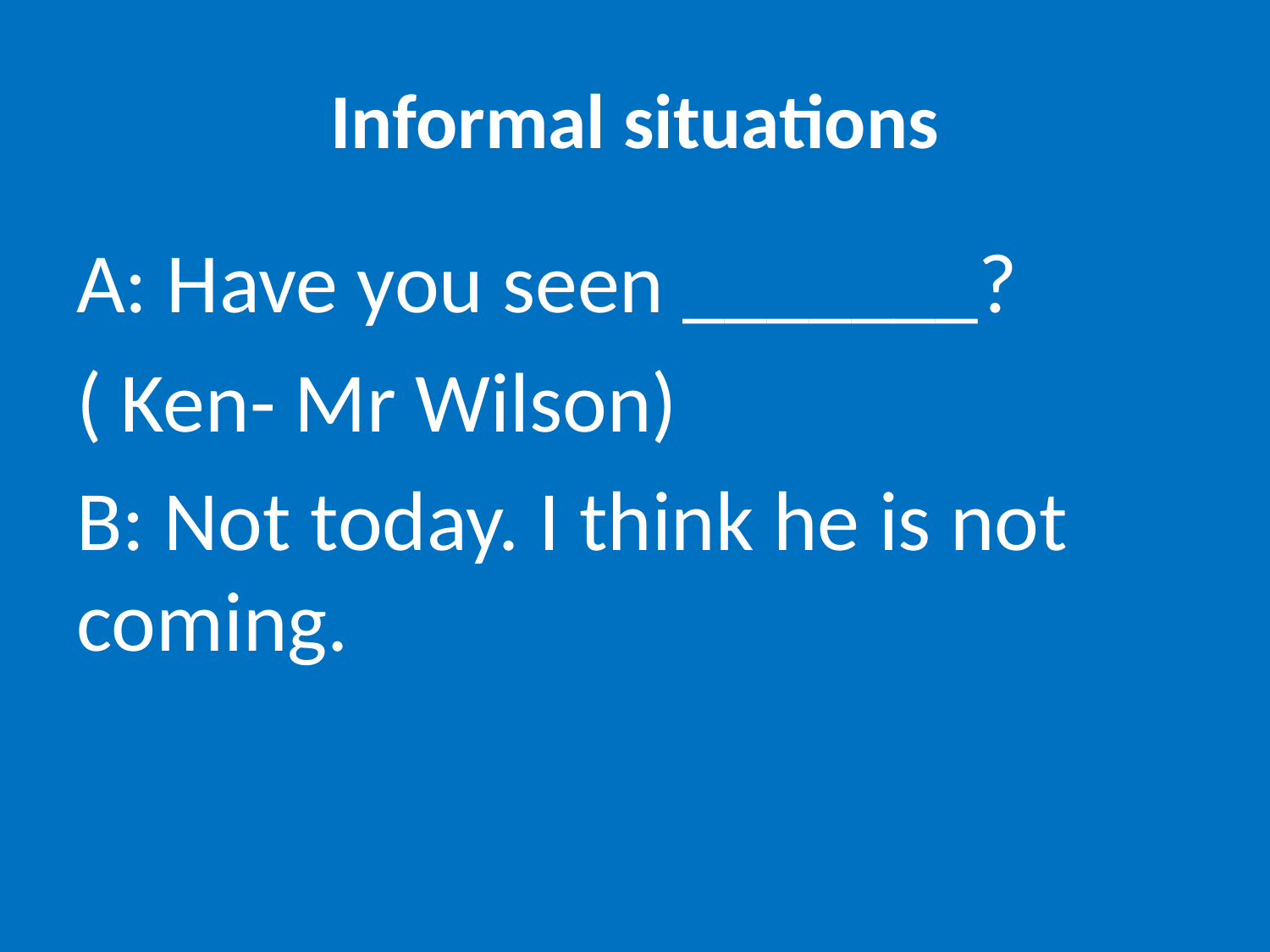

# Informal situations
A: Have you seen _______?
( Ken- Mr Wilson)
B: Not today. I think he is not coming.